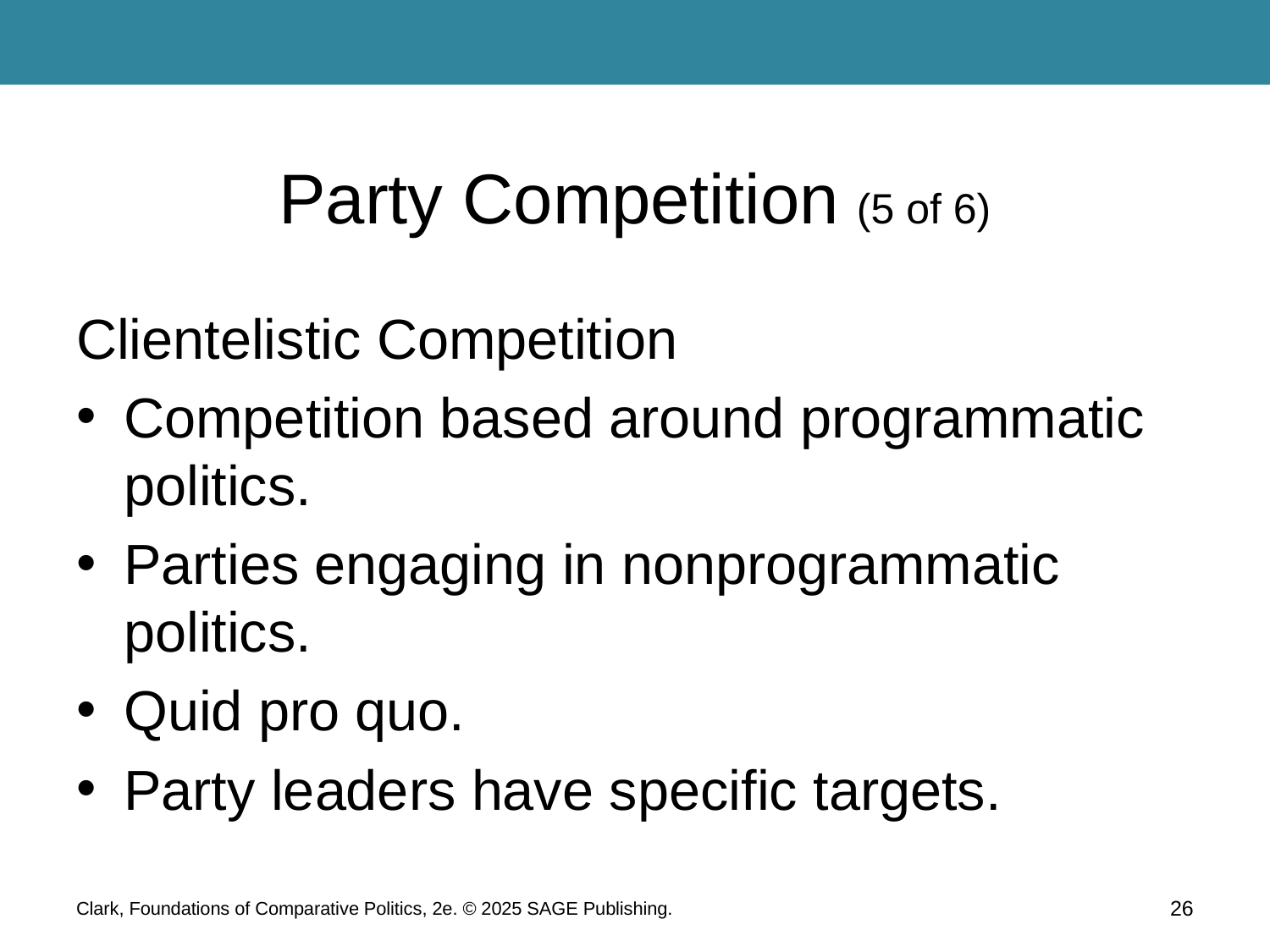

# Party Competition (5 of 6)
Clientelistic Competition
Competition based around programmatic politics.
Parties engaging in nonprogrammatic politics.
Quid pro quo.
Party leaders have specific targets.
Clark, Foundations of Comparative Politics, 2e. © 2025 SAGE Publishing.
26